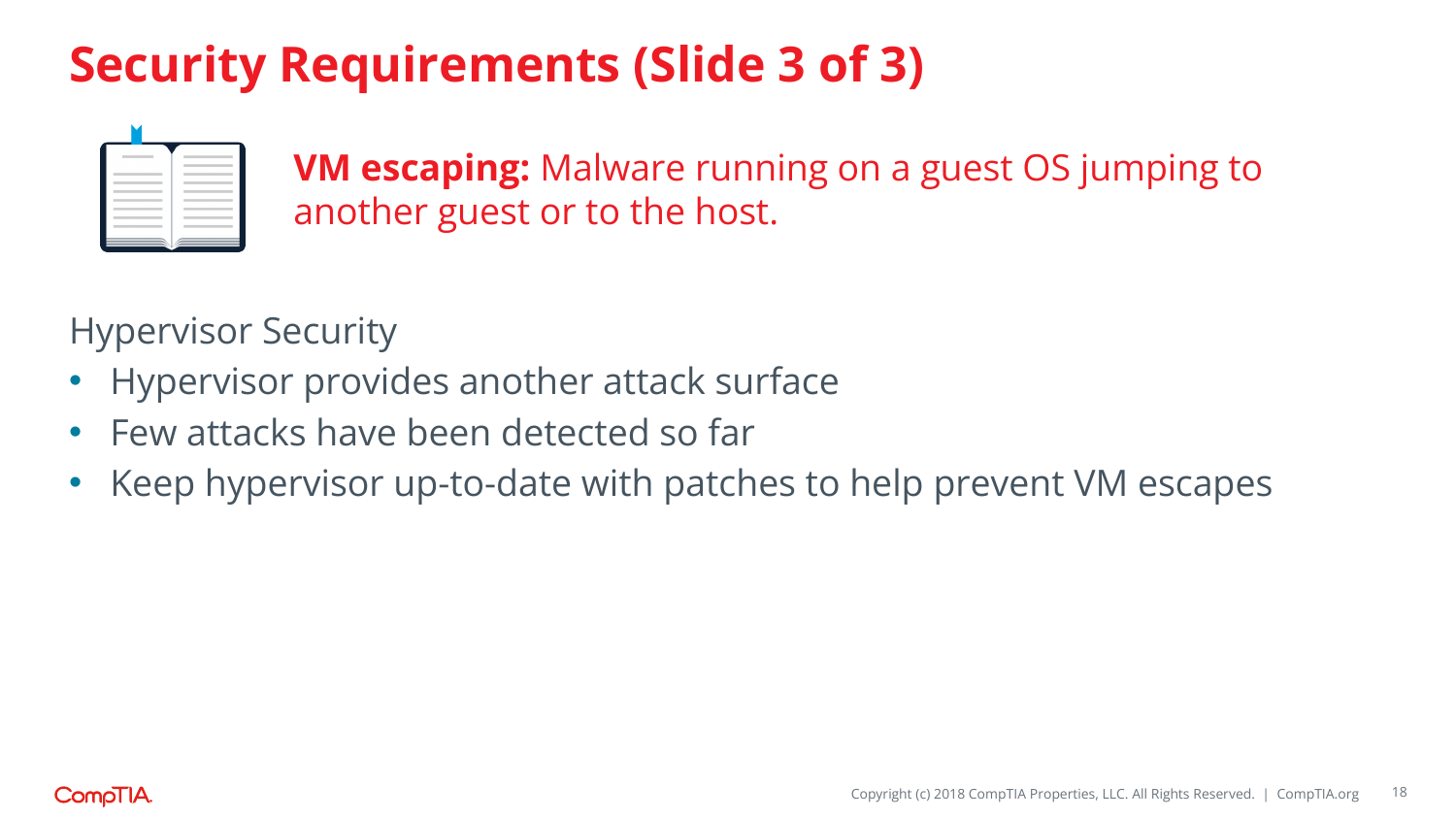

# Security Requirements (Slide 3 of 3)
VM escaping: Malware running on a guest OS jumping to another guest or to the host.
Hypervisor Security
Hypervisor provides another attack surface
Few attacks have been detected so far
Keep hypervisor up-to-date with patches to help prevent VM escapes

18